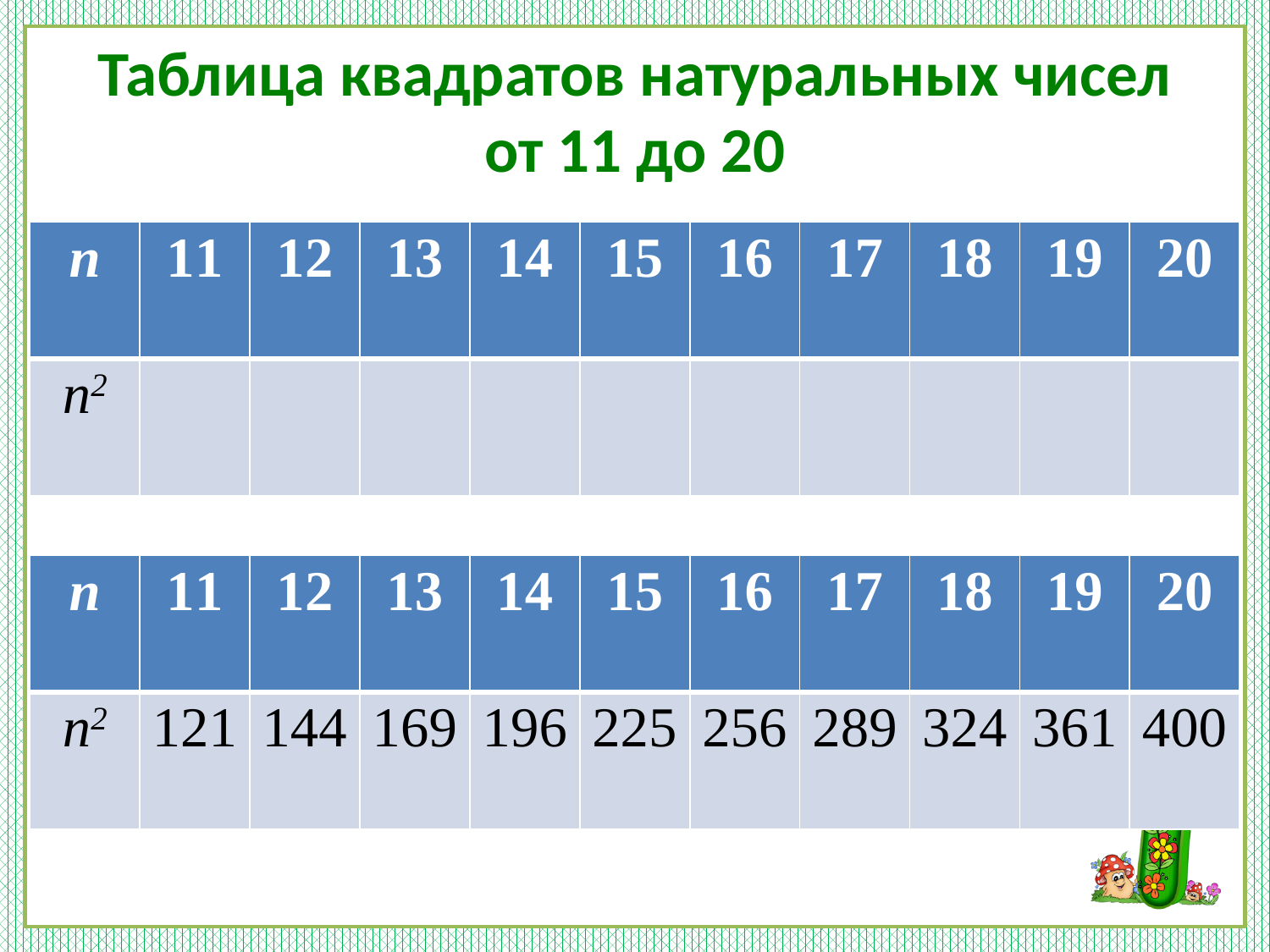

# Таблица квадратов натуральных чисел от 11 до 20
| n | 11 | 12 | 13 | 14 | 15 | 16 | 17 | 18 | 19 | 20 |
| --- | --- | --- | --- | --- | --- | --- | --- | --- | --- | --- |
| n2 |  |  |  |  |  |  |  |  |  |  |
| n | 11 | 12 | 13 | 14 | 15 | 16 | 17 | 18 | 19 | 20 |
| --- | --- | --- | --- | --- | --- | --- | --- | --- | --- | --- |
| n2 | 121 | 144 | 169 | 196 | 225 | 256 | 289 | 324 | 361 | 400 |